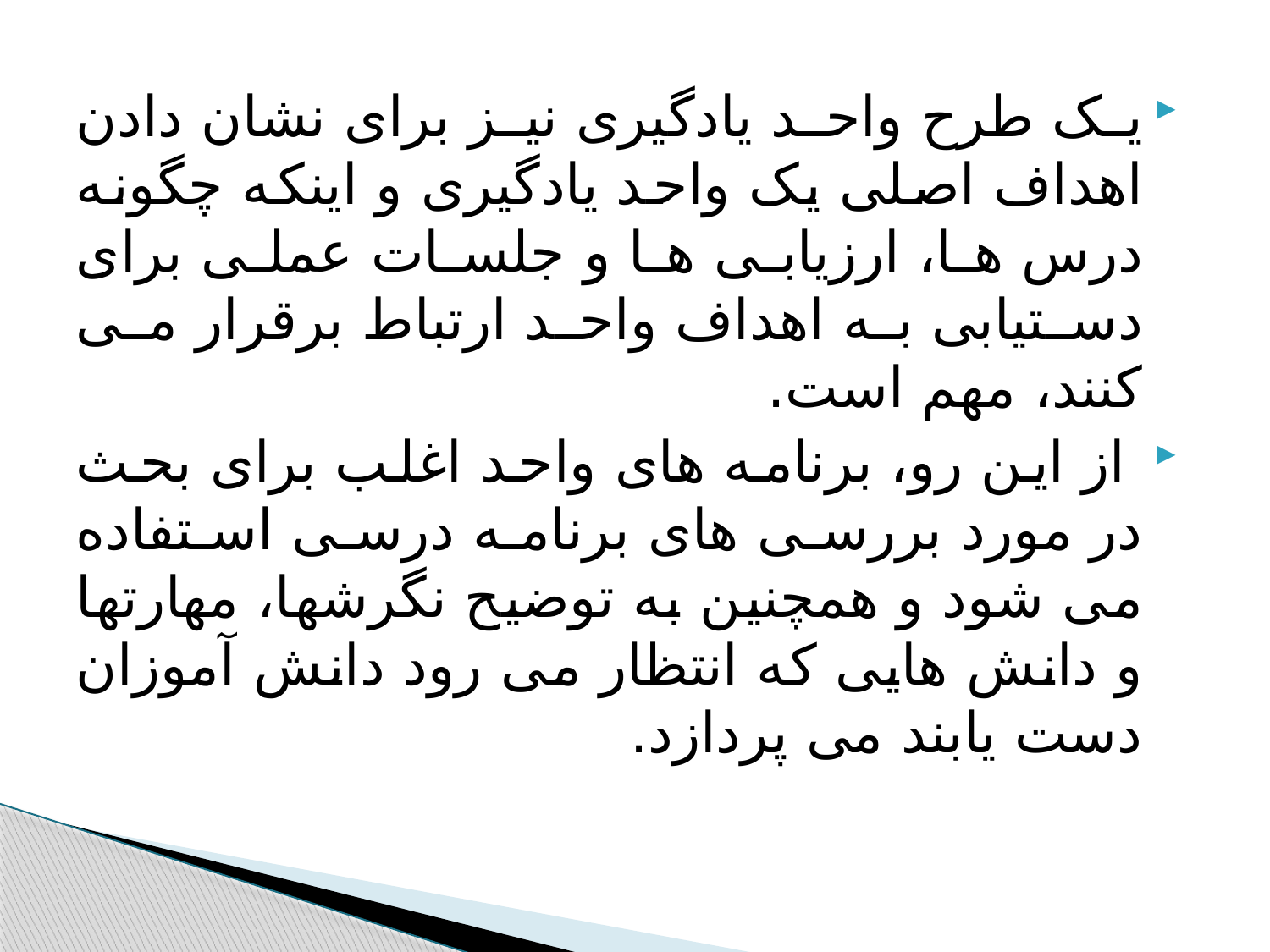

یک طرح واحد یادگیری نیز برای نشان دادن اهداف اصلی یک واحد یادگیری و اینکه چگونه درس ها، ارزیابی ها و جلسات عملی برای دستیابی به اهداف واحد ارتباط برقرار می کنند، مهم است.
 از این رو، برنامه های واحد اغلب برای بحث در مورد بررسی های برنامه درسی استفاده می شود و همچنین به توضیح نگرشها، مهارتها و دانش هایی که انتظار می رود دانش آموزان دست یابند می پردازد.